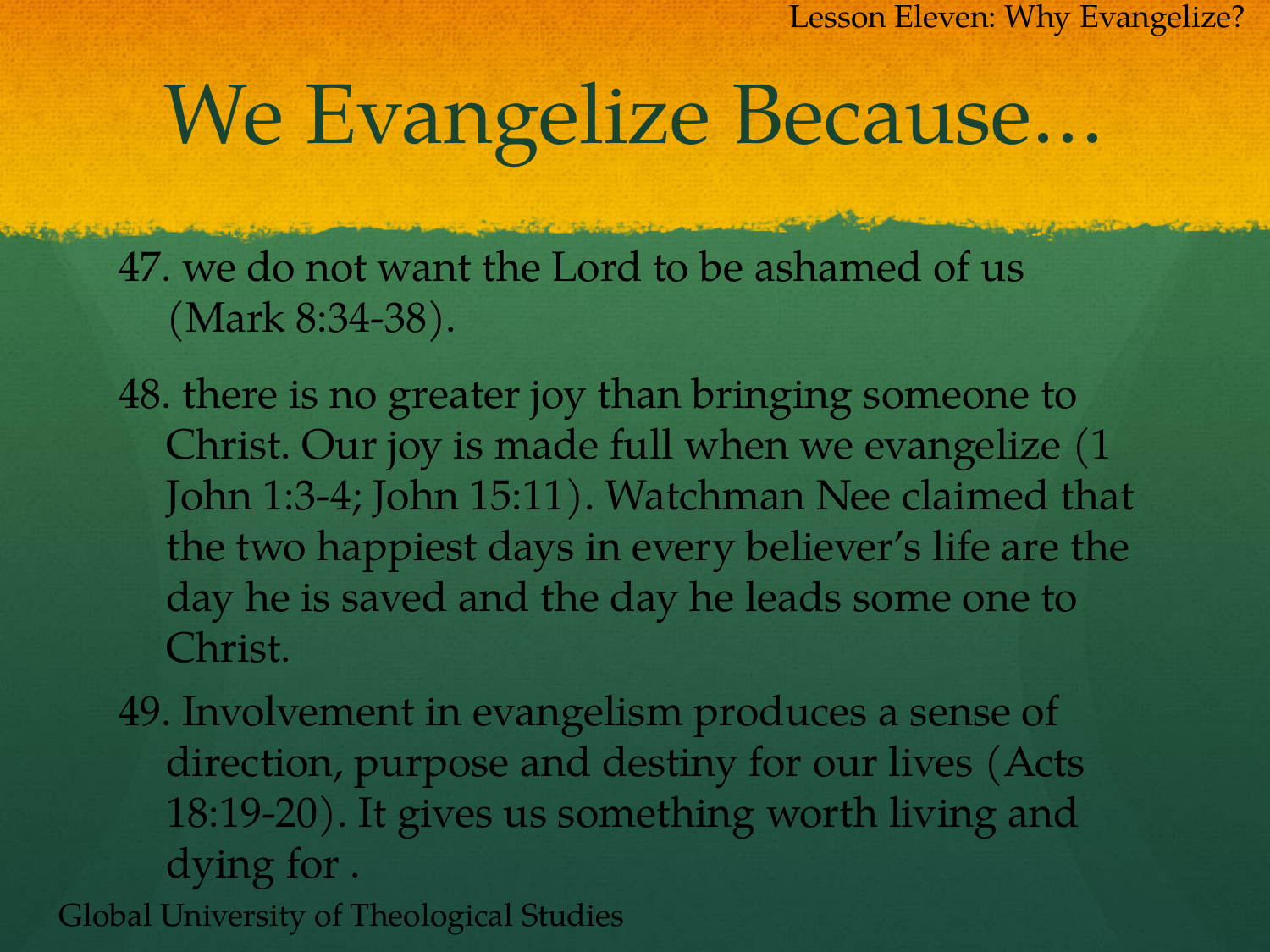

Lesson Eleven: Why Evangelize?

# We Evangelize Because…
47. we do not want the Lord to be ashamed of us (Mark 8:34-38).
48. there is no greater joy than bringing someone to Christ. Our joy is made full when we evangelize (1 John 1:3-4; John 15:11). Watchman Nee claimed that the two happiest days in every believer’s life are the day he is saved and the day he leads some one to Christ.
49. Involvement in evangelism produces a sense of direction, purpose and destiny for our lives (Acts 18:19-20). It gives us something worth living and dying for .
Global University of Theological Studies